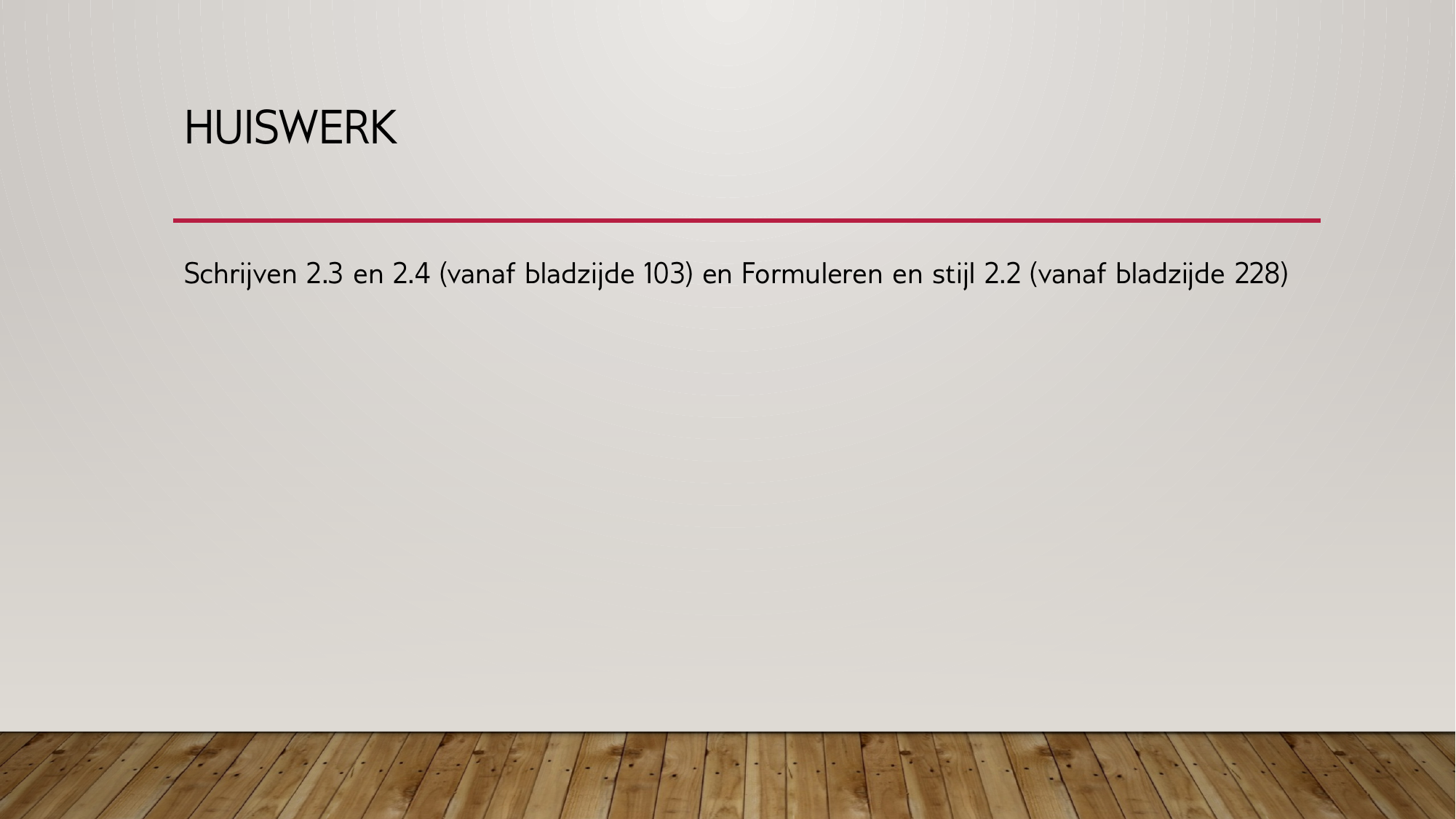

# Huiswerk
Schrijven 2.3 en 2.4 (vanaf bladzijde 103) en Formuleren en stijl 2.2 (vanaf bladzijde 228)